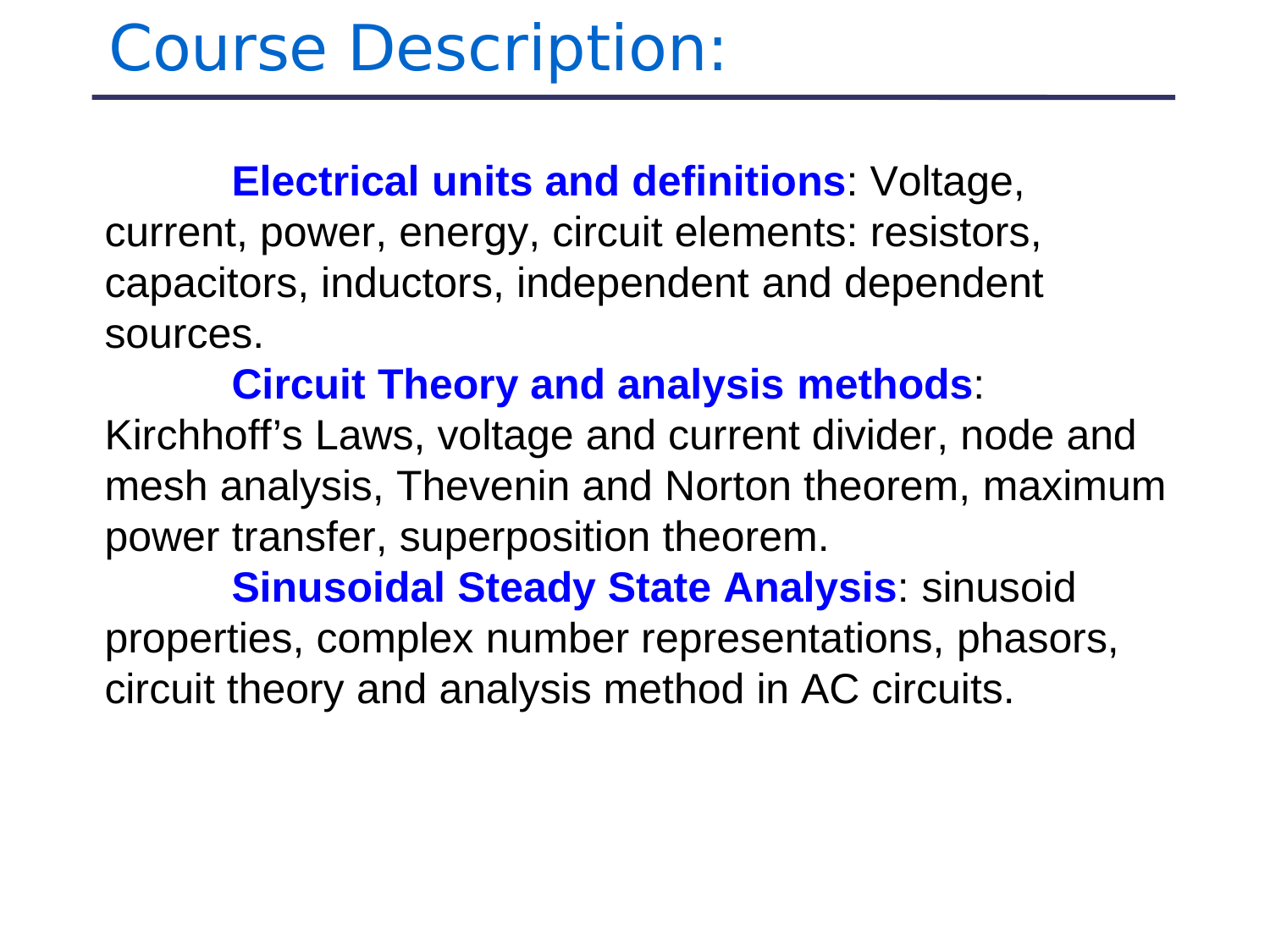

# Course Description:

Electrical units and definitions: Voltage, current, power, energy, circuit elements: resistors, capacitors, inductors, independent and dependent sources.
Circuit Theory and analysis methods: Kirchhoff’s Laws, voltage and current divider, node and mesh analysis, Thevenin and Norton theorem, maximum power transfer, superposition theorem.
Sinusoidal Steady State Analysis: sinusoid properties, complex number representations, phasors, circuit theory and analysis method in AC circuits.
2